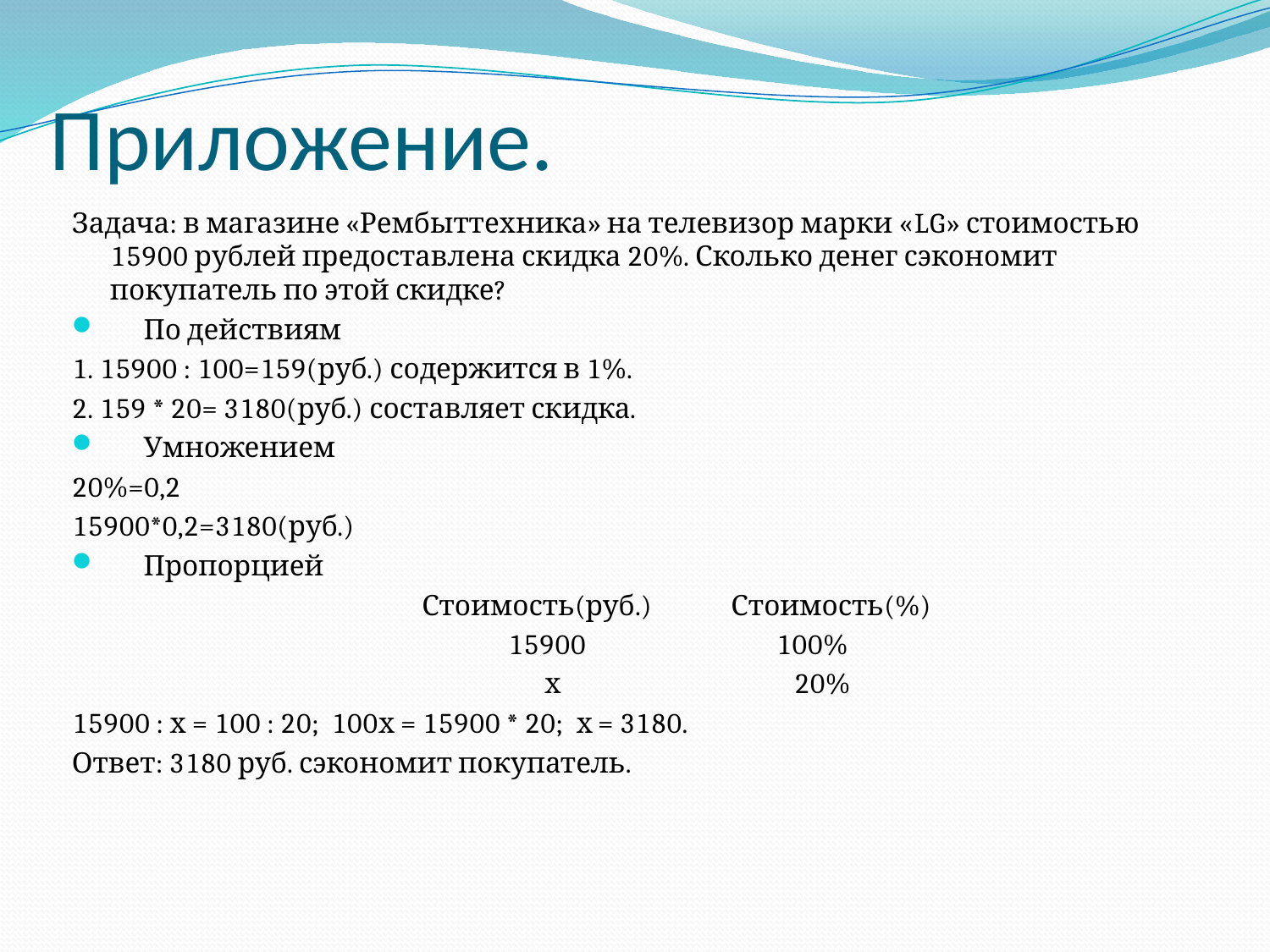

# Приложение.
Задача: в магазине «Рембыттехника» на телевизор марки «LG» стоимостью 15900 рублей предоставлена скидка 20%. Сколько денег сэкономит покупатель по этой скидке?
По действиям
1. 15900 : 100=159(руб.) содержится в 1%.
2. 159 * 20= 3180(руб.) составляет скидка.
Умножением
20%=0,2
15900*0,2=3180(руб.)
Пропорцией
                                                         Стоимость(руб.)             Стоимость(%)
                                                                       15900                               100%
                                                                             х                                      20%
15900 : х = 100 : 20;  100х = 15900 * 20;  х = 3180.
Ответ: 3180 руб. сэкономит покупатель.